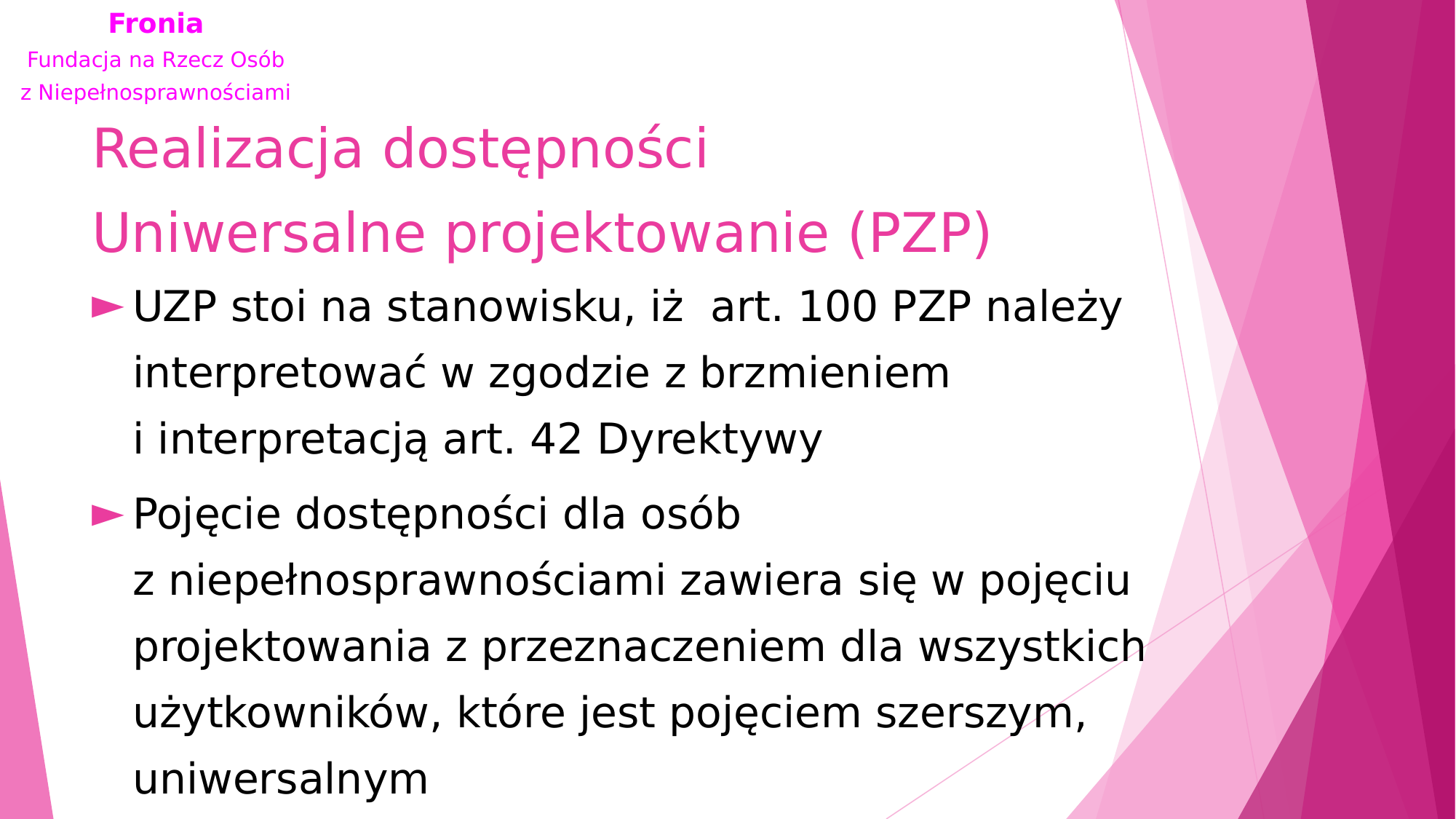

# Realizacja dostępności Uniwersalne projektowanie (PZP)
UZP stoi na stanowisku, iż  art. 100 PZP należy interpretować w zgodzie z brzmieniem i interpretacją art. 42 Dyrektywy
Pojęcie dostępności dla osób z niepełnosprawnościami zawiera się w pojęciu projektowania z przeznaczeniem dla wszystkich użytkowników, które jest pojęciem szerszym, uniwersalnym